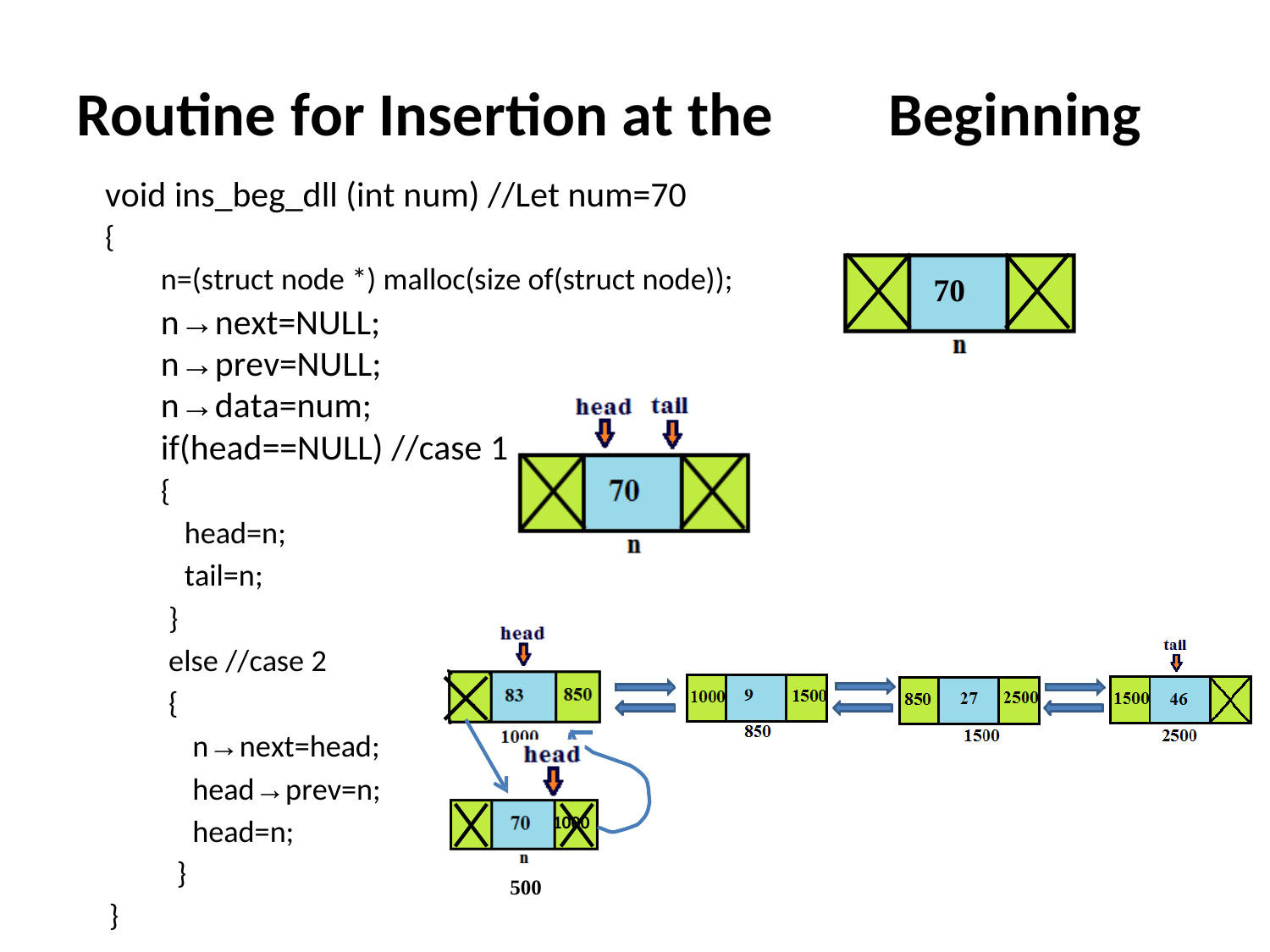

Routine for Insertion at the
void ins_beg_dll (int num) //Let num=70
{
n=(struct node *) malloc(size of(struct node));
n→next=NULL; n→prev=NULL; n→data=num; if(head==NULL) //case 1
{
head=n;
tail=n;
}
else //case 2
{
Beginning

70

n→next=head;
head→prev=n;
head=n;

1000
}
500
     }